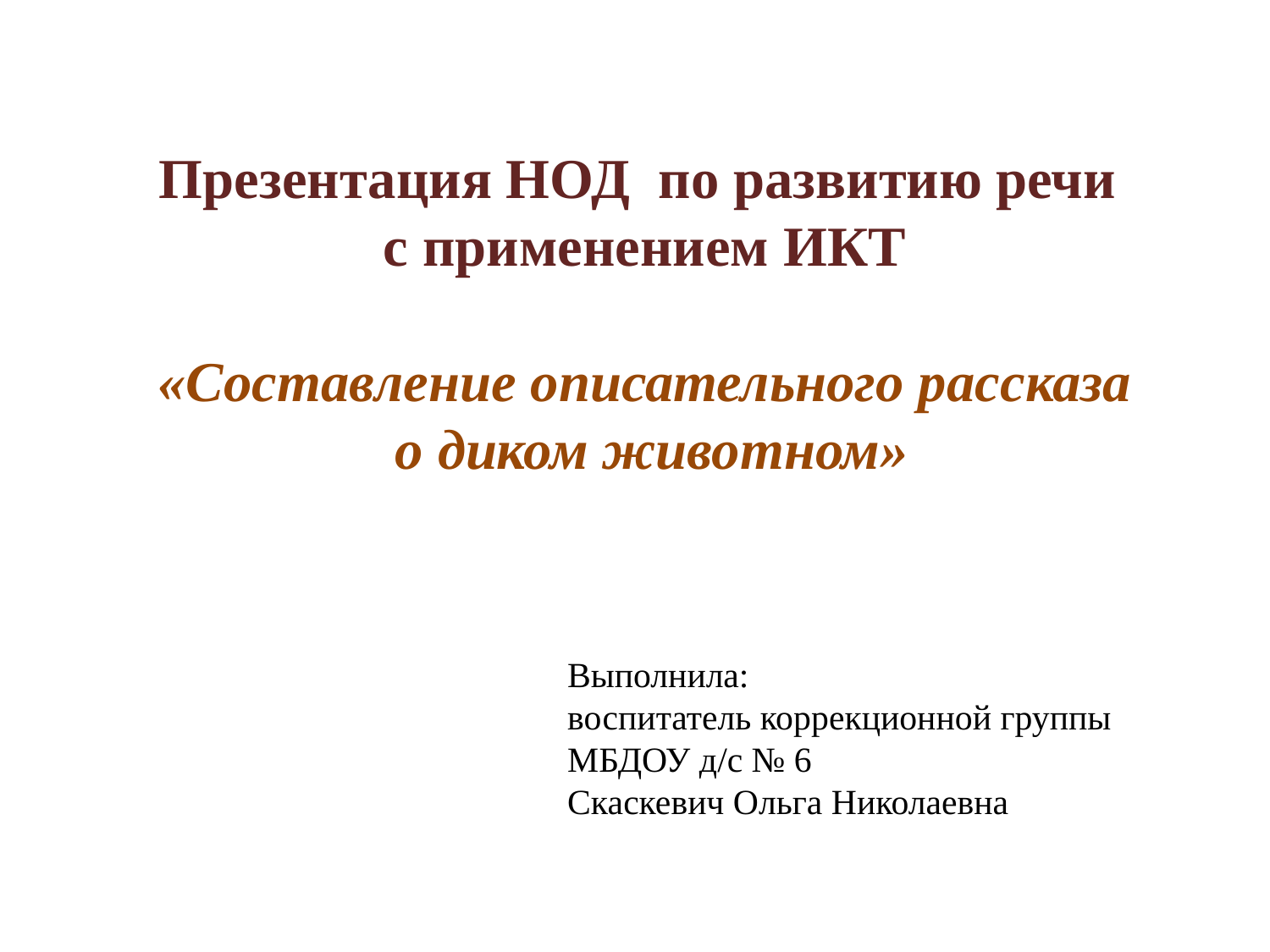

Презентация НОД  по развитию речи
с применением ИКТ

«Составление описательного рассказа
 о диком животном»
Выполнила:
воспитатель коррекционной группы
МБДОУ д/с № 6
Скаскевич Ольга Николаевна